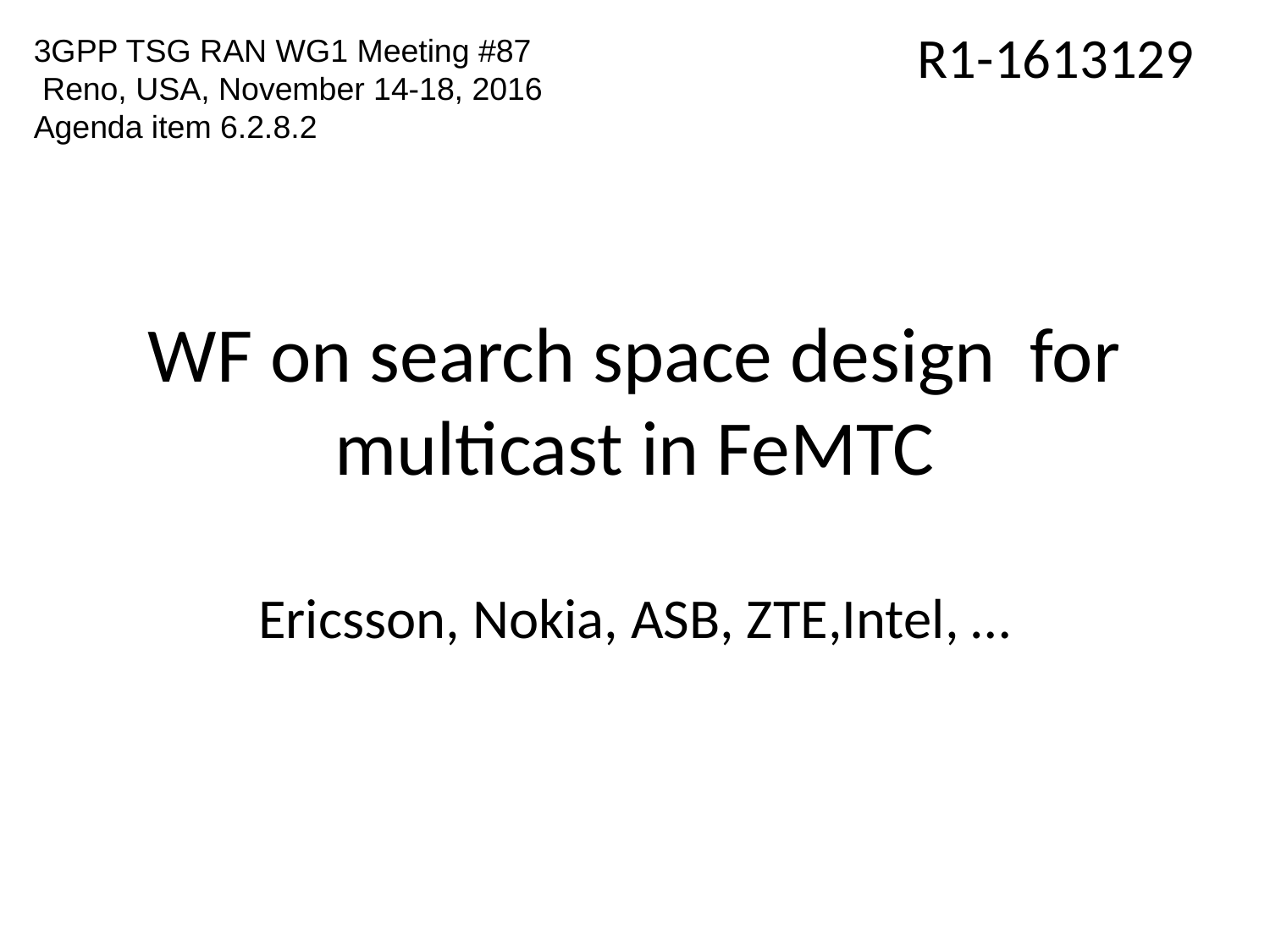

R1-1613129
3GPP TSG RAN WG1 Meeting #87
 Reno, USA, November 14-18, 2016
Agenda item 6.2.8.2
# WF on search space design  for multicast in FeMTC
Ericsson, Nokia, ASB, ZTE,Intel, …